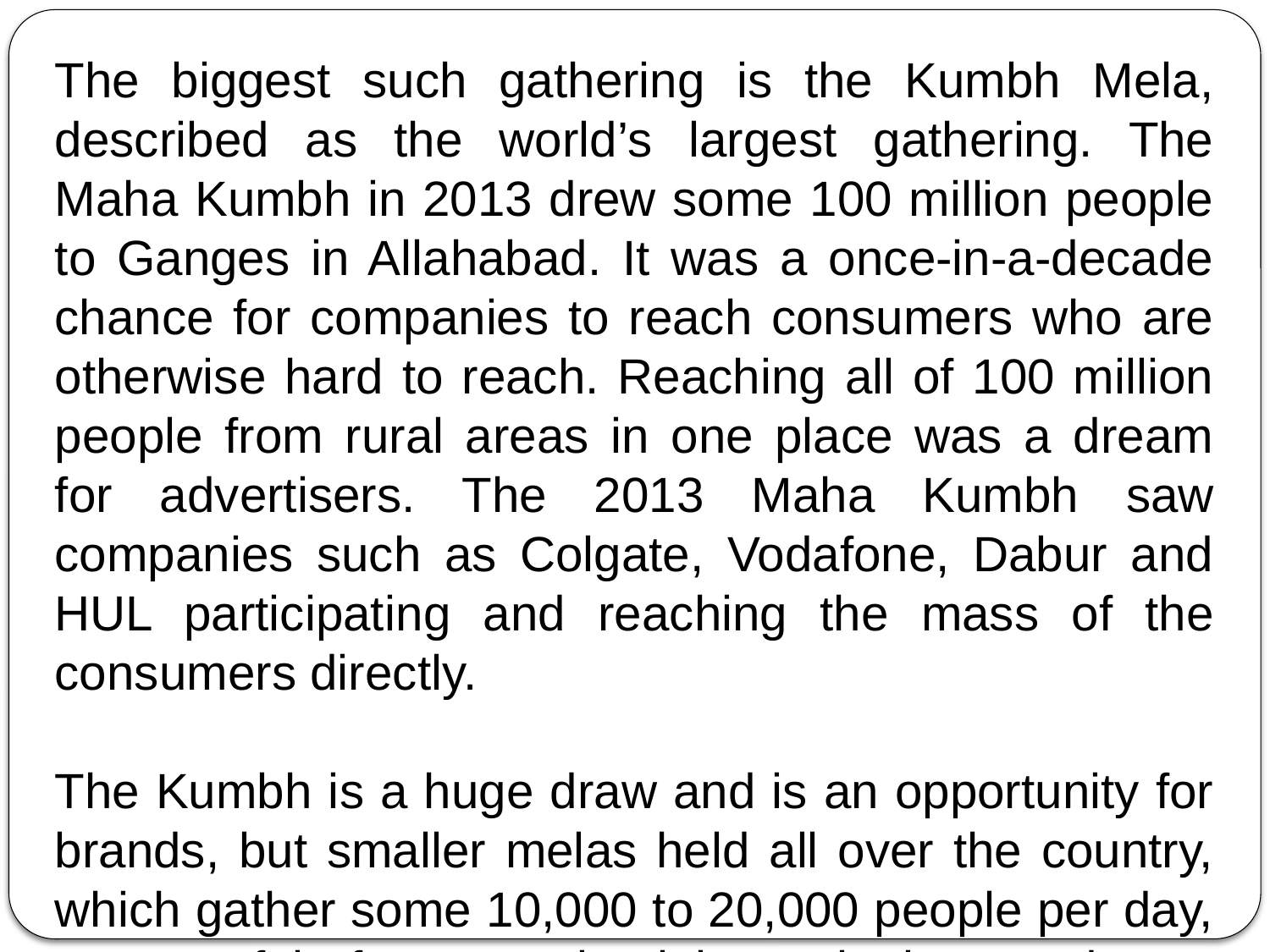

The biggest such gathering is the Kumbh Mela, described as the world’s largest gathering. The Maha Kumbh in 2013 drew some 100 million people to Ganges in Allahabad. It was a once-in-a-decade chance for companies to reach consumers who are otherwise hard to reach. Reaching all of 100 million people from rural areas in one place was a dream for advertisers. The 2013 Maha Kumbh saw companies such as Colgate, Vodafone, Dabur and HUL participat­ing and reaching the mass of the consumers directly.

The Kumbh is a huge draw and is an opportunity for brands, but smaller melas held all over the country, which gather some 10,000 to 20,000 people per day, are useful for experien­tial marketing and are therefore more marketing friendly.